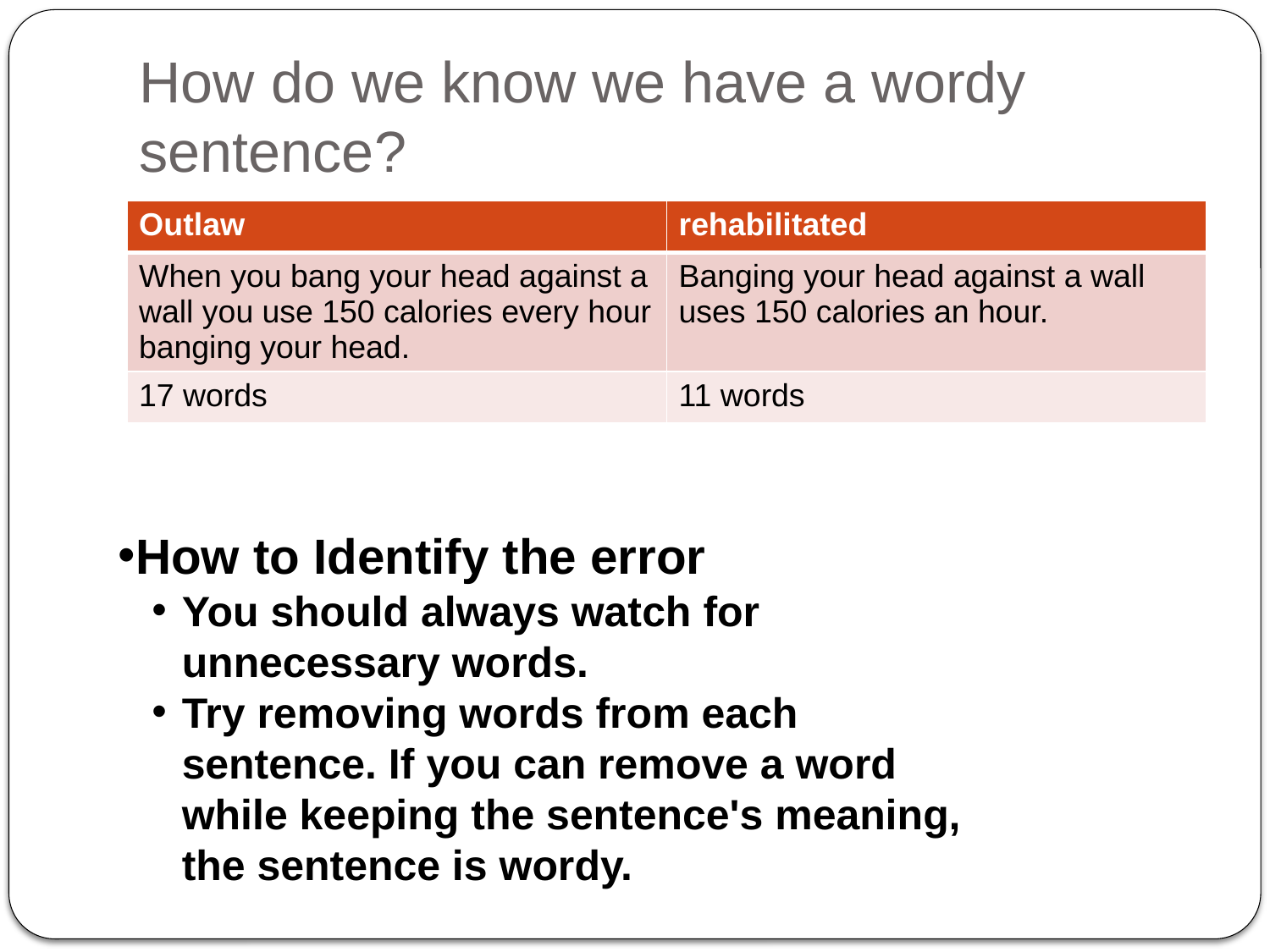

# How do we know we have a wordy sentence?
| Outlaw | rehabilitated |
| --- | --- |
| When you bang your head against a wall you use 150 calories every hour banging your head. | Banging your head against a wall uses 150 calories an hour. |
| 17 words | 11 words |
How to Identify the error
You should always watch for unnecessary words.
Try removing words from each sentence. If you can remove a word while keeping the sentence's meaning, the sentence is wordy.